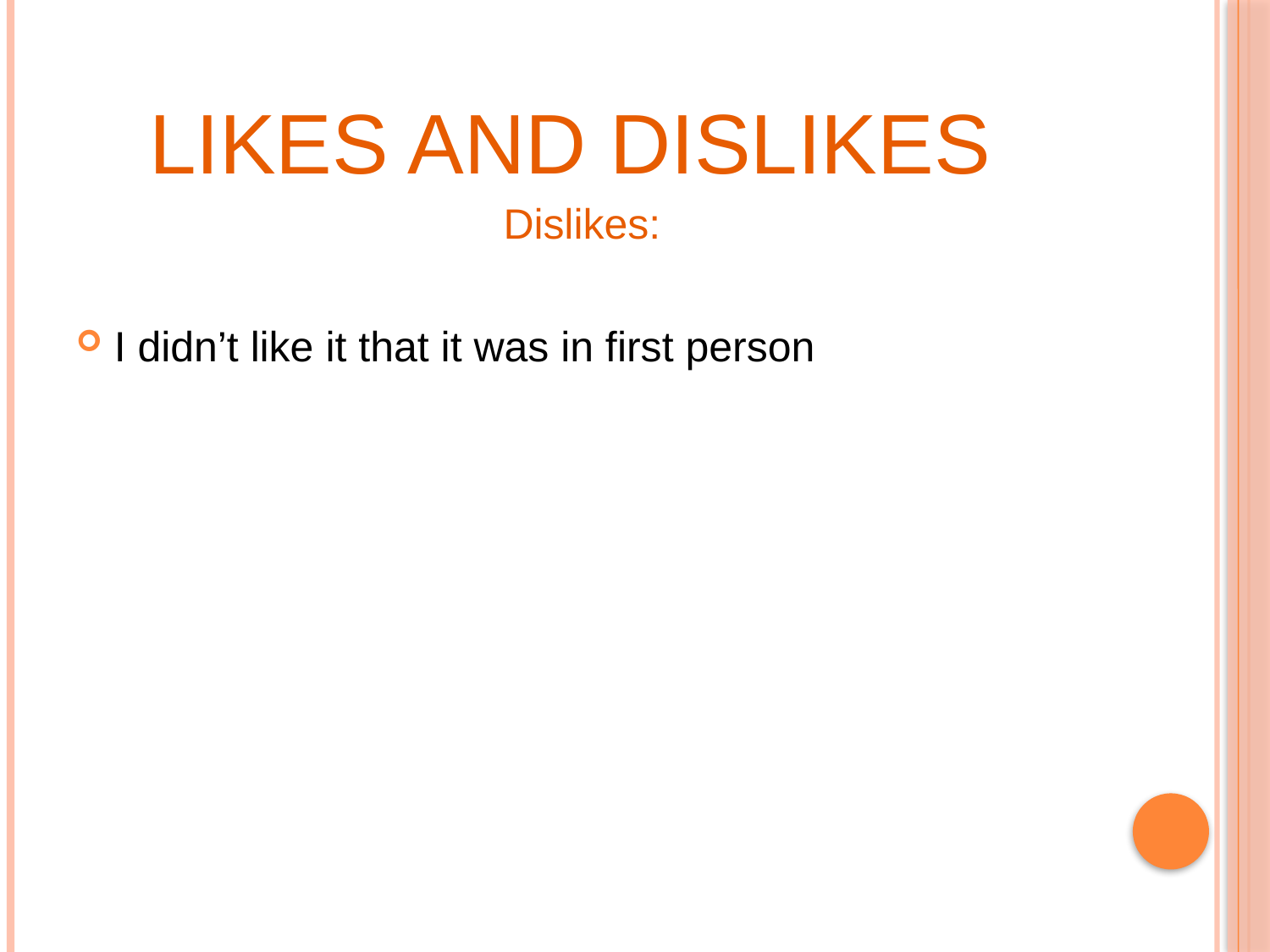

# Likes and dislikes
Dislikes:

I didn’t like it that it was in first person